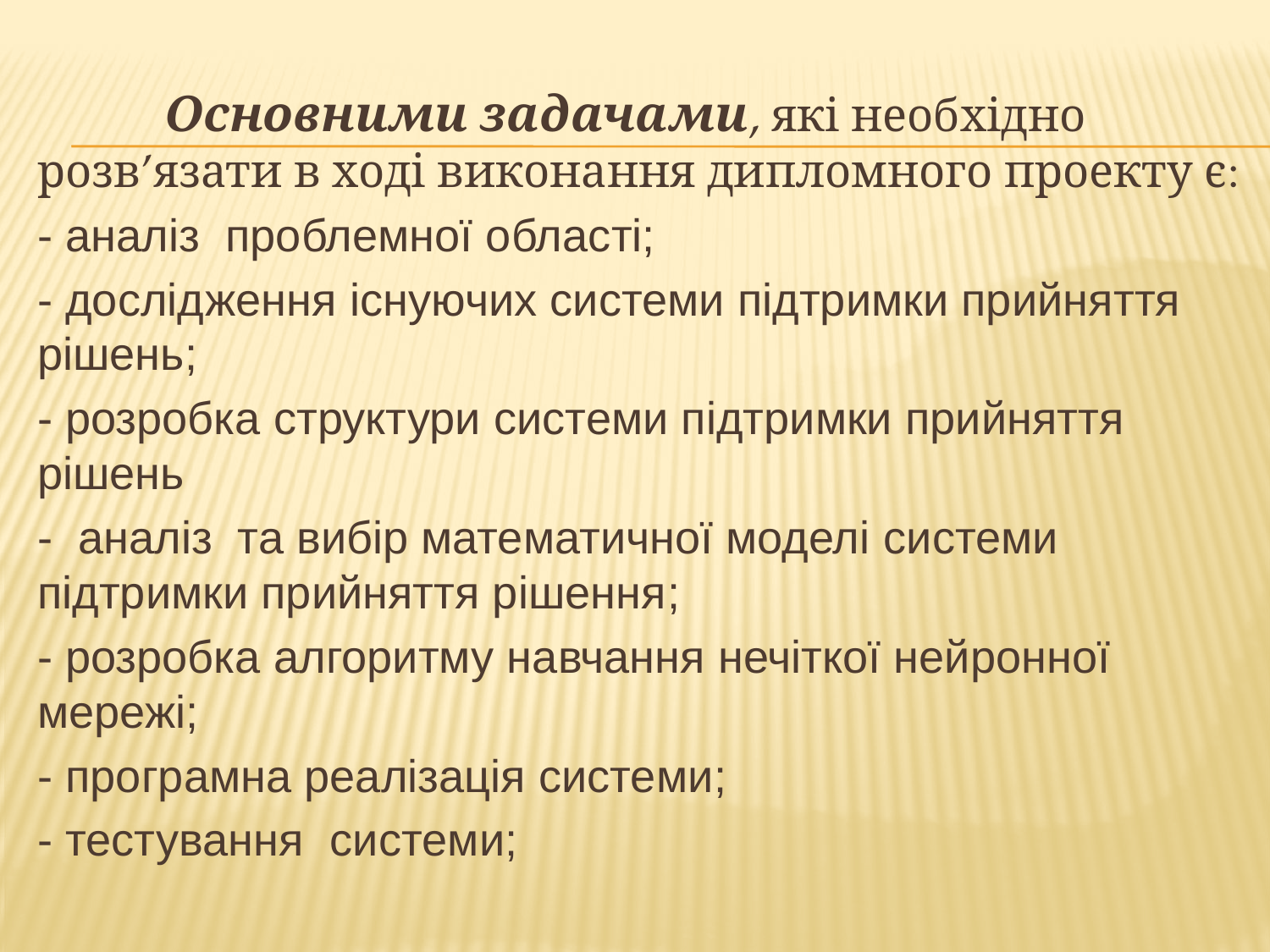

Основними задачами, які необхідно розв’язати в ході виконання дипломного проекту є:
- аналіз  проблемної області;
- дослідження існуючих системи підтримки прийняття рішень;
- розробка структури системи підтримки прийняття рішень
-  аналіз  та вибір математичної моделі системи підтримки прийняття рішення;
- розробка алгоритму навчання нечіткої нейронної мережі;
- програмна реалізація системи;
- тестування  системи;